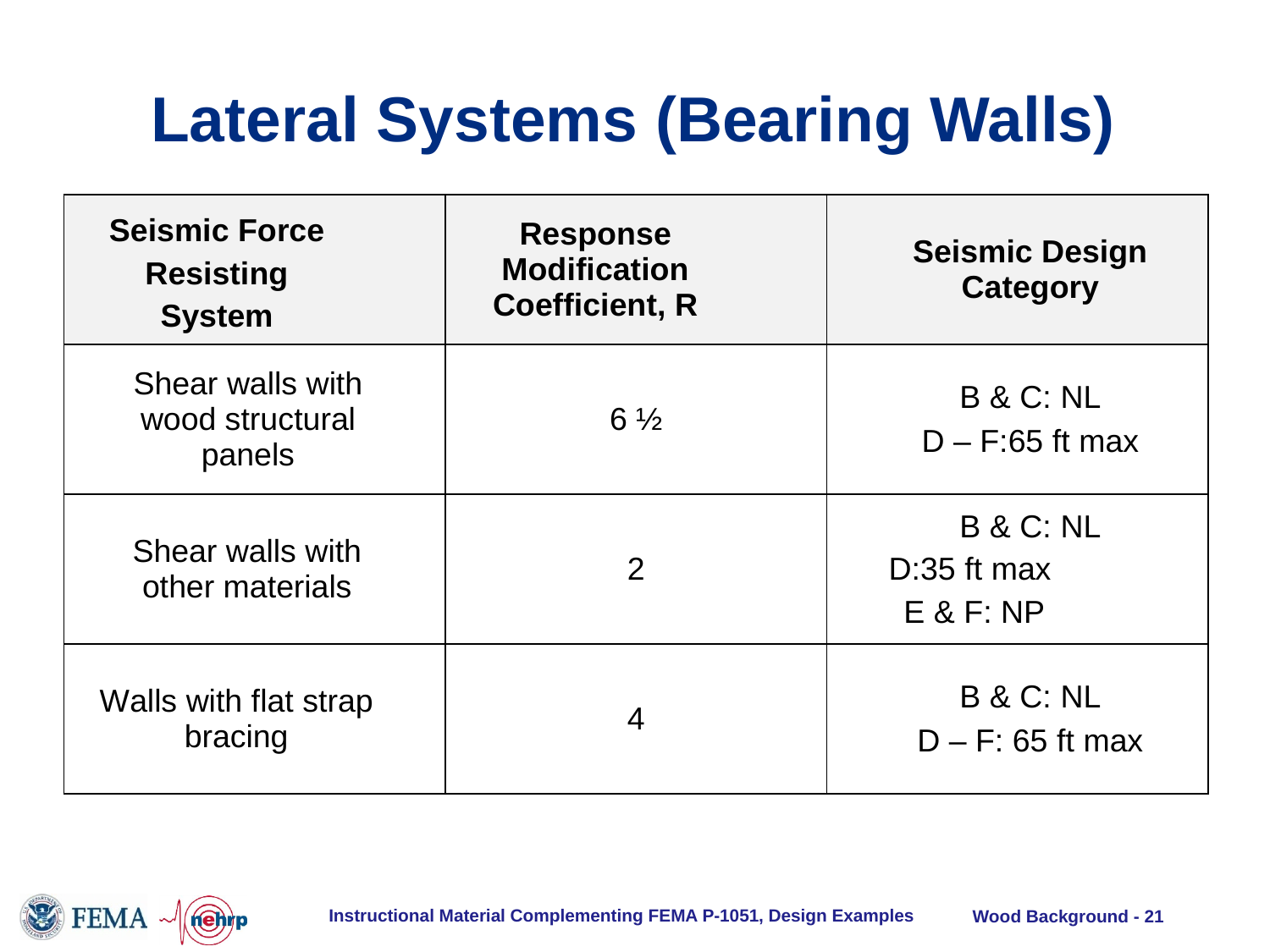

# Lateral Systems (Bearing Walls)
| Seismic Force Resisting System | Response Modification Coefficient, R | Seismic Design Category |
| --- | --- | --- |
| Shear walls with wood structural panels | 6 ½ | B & C: NL D – F:65 ft max |
| Shear walls with other materials | 2 | B & C: NL D:35 ft max E & F: NP |
| Walls with flat strap bracing | 4 | B & C: NL D – F: 65 ft max |